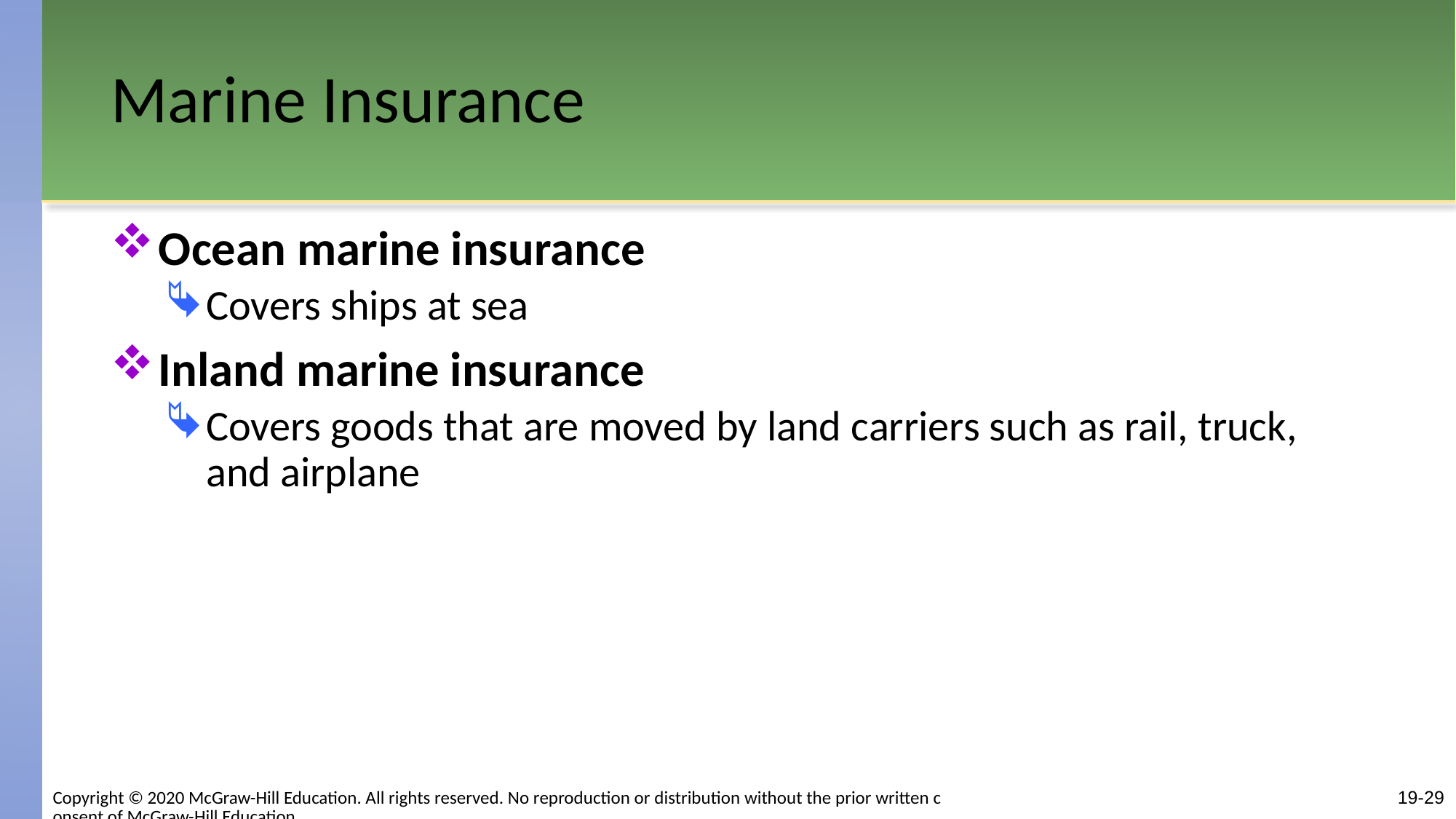

# Marine Insurance
Ocean marine insurance
Covers ships at sea
Inland marine insurance
Covers goods that are moved by land carriers such as rail, truck, and airplane

Copyright © 2020 McGraw-Hill Education. All rights reserved. No reproduction or distribution without the prior written consent of McGraw-Hill Education.
19-29